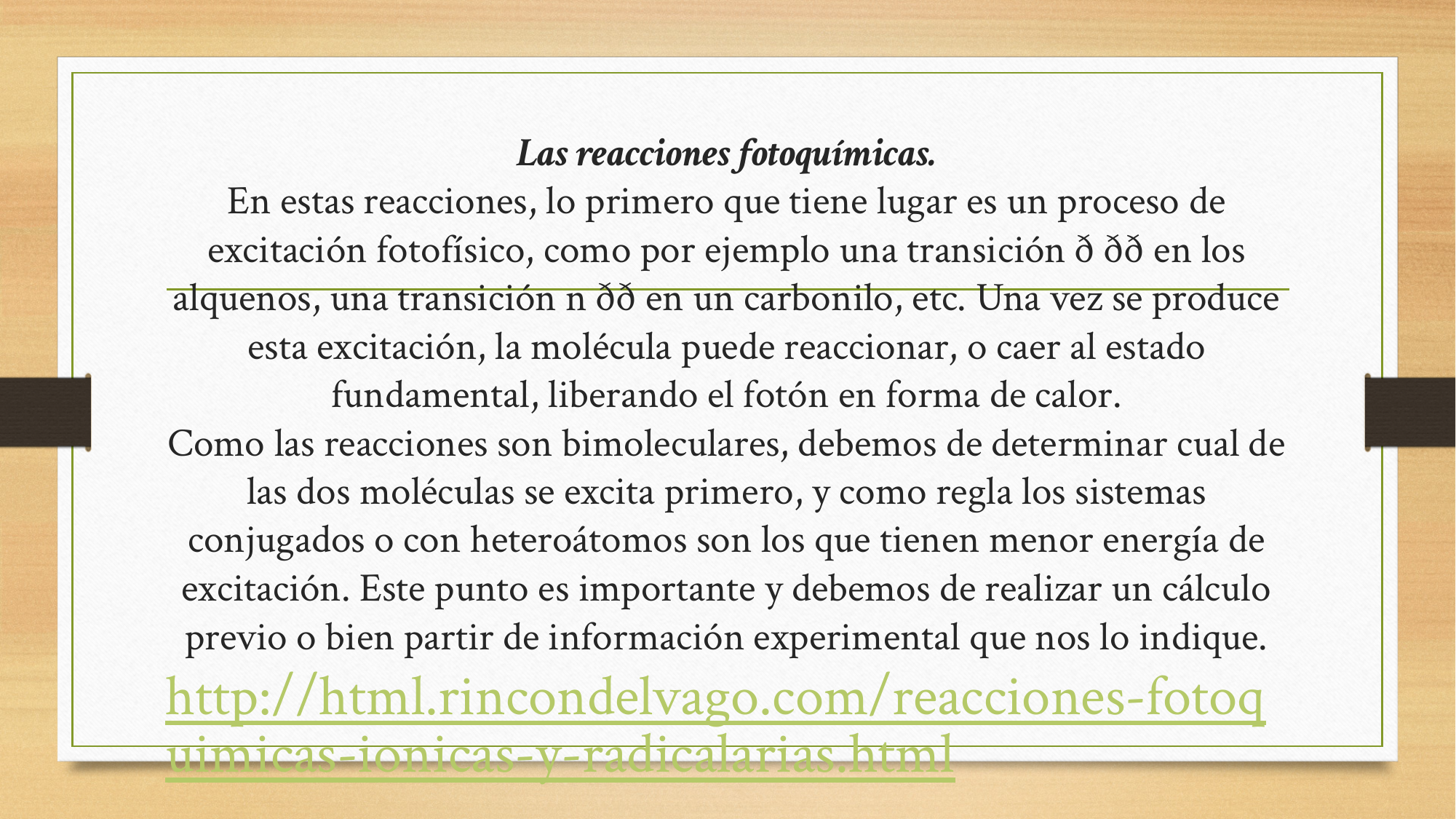

# Las reacciones fotoquímicas. En estas reacciones, lo primero que tiene lugar es un proceso de excitación fotofísico, como por ejemplo una transición ð ðð en los alquenos, una transición n ðð en un carbonilo, etc. Una vez se produce esta excitación, la molécula puede reaccionar, o caer al estado fundamental, liberando el fotón en forma de calor. Como las reacciones son bimoleculares, debemos de determinar cual de las dos moléculas se excita primero, y como regla los sistemas conjugados o con heteroátomos son los que tienen menor energía de excitación. Este punto es importante y debemos de realizar un cálculo previo o bien partir de información experimental que nos lo indique. http://html.rincondelvago.com/reacciones-fotoquimicas-ionicas-y-radicalarias.html